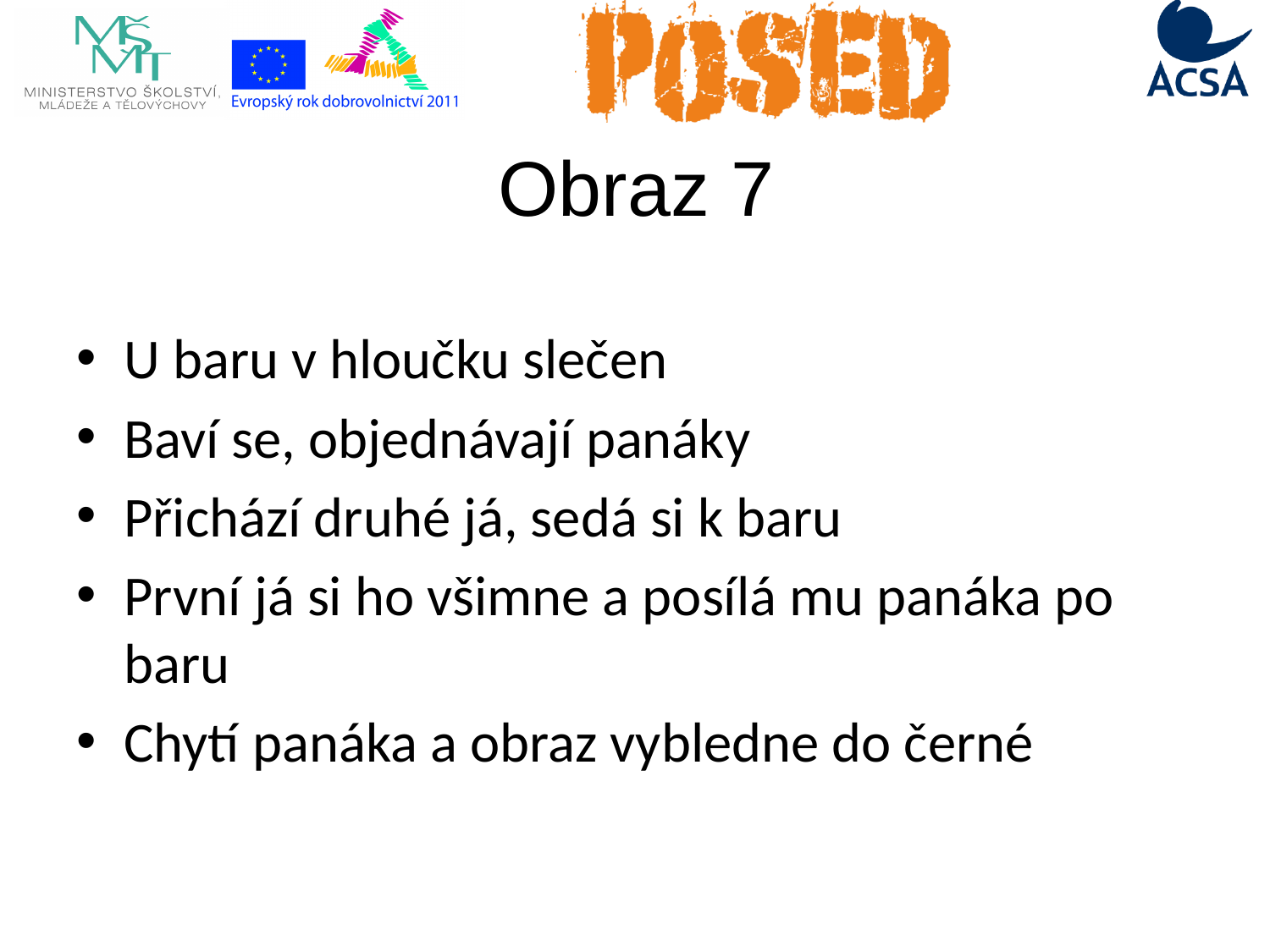

Obraz 7
U baru v hloučku slečen
Baví se, objednávají panáky
Přichází druhé já, sedá si k baru
První já si ho všimne a posílá mu panáka po baru
Chytí panáka a obraz vybledne do černé